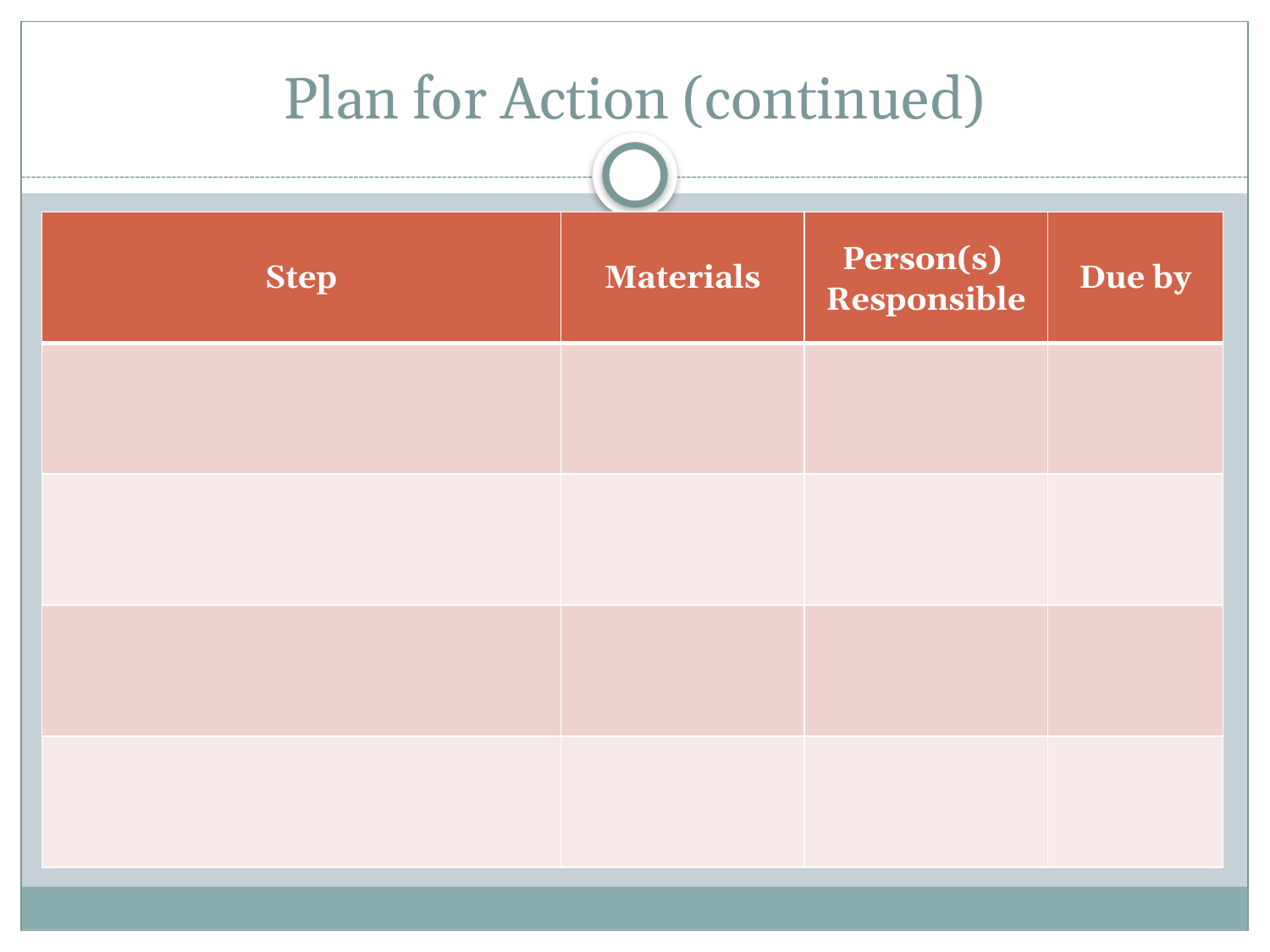

# Plan for Action (continued)
| Step | Materials | Person(s) Responsible | Due by |
| --- | --- | --- | --- |
|  |  |  |  |
|  |  |  |  |
|  |  |  |  |
|  |  |  |  |